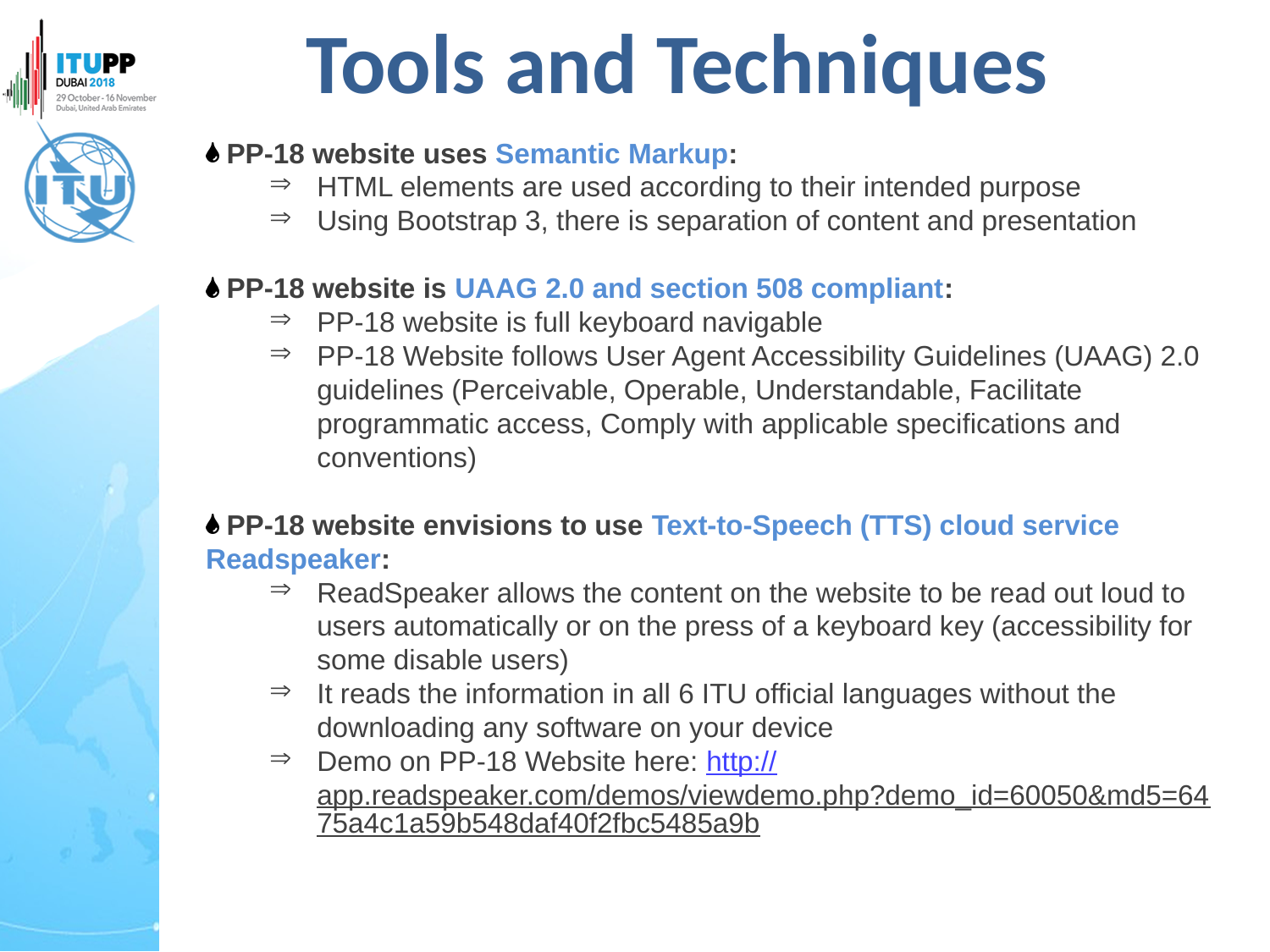

Tools and Techniques
 PP-18 website uses Semantic Markup:
HTML elements are used according to their intended purpose
Using Bootstrap 3, there is separation of content and presentation
 PP-18 website is UAAG 2.0 and section 508 compliant:
PP-18 website is full keyboard navigable
PP-18 Website follows User Agent Accessibility Guidelines (UAAG) 2.0 guidelines (Perceivable, Operable, Understandable, Facilitate programmatic access, Comply with applicable specifications and conventions)

 PP-18 website envisions to use Text-to-Speech (TTS) cloud service Readspeaker:
ReadSpeaker allows the content on the website to be read out loud to users automatically or on the press of a keyboard key (accessibility for some disable users)
It reads the information in all 6 ITU official languages without the downloading any software on your device
Demo on PP-18 Website here: http://app.readspeaker.com/demos/viewdemo.php?demo_id=60050&md5=6475a4c1a59b548daf40f2fbc5485a9b